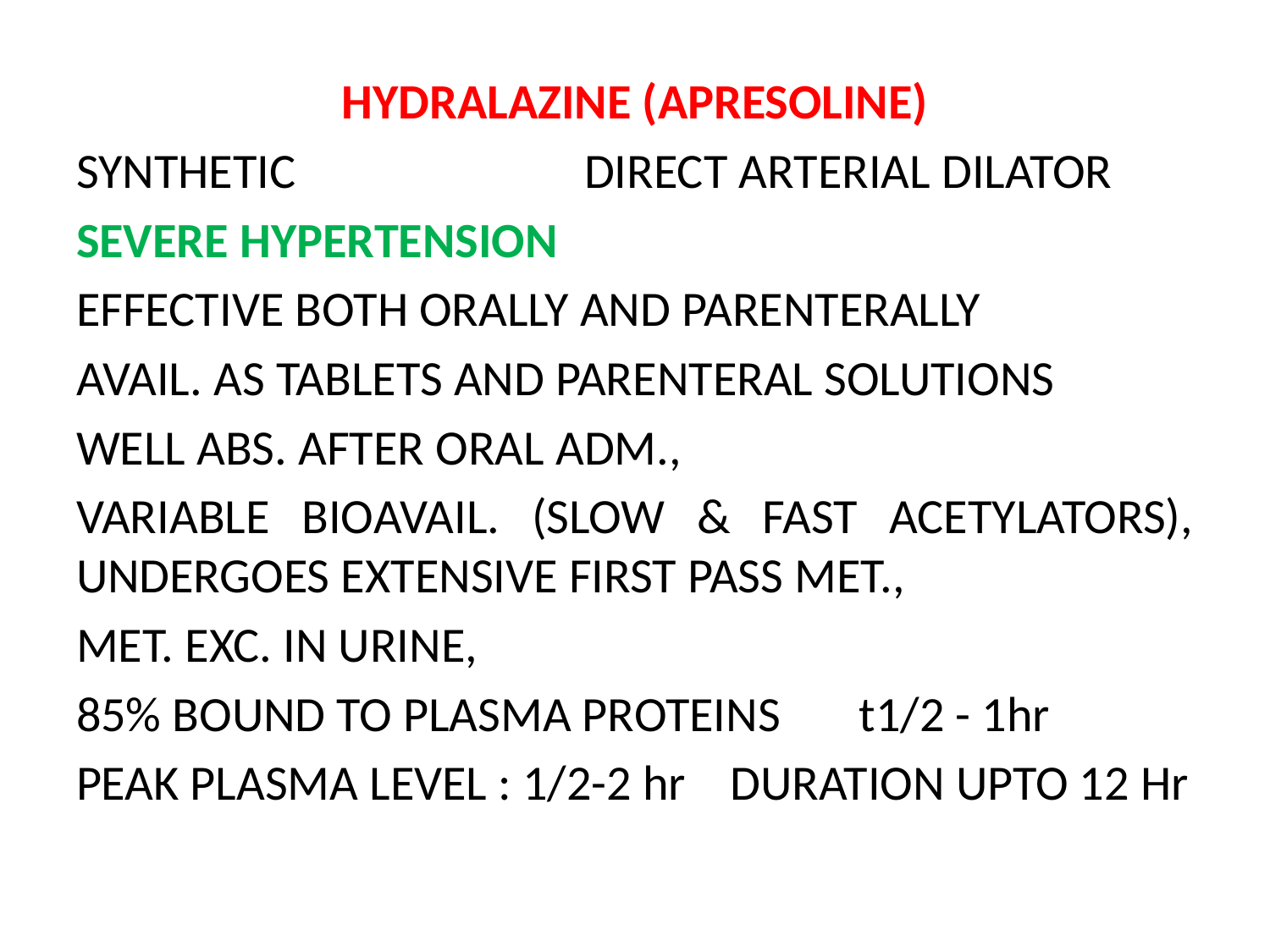

HYDRALAZINE (APRESOLINE)
SYNTHETIC  			DIRECT ARTERIAL DILATOR
SEVERE HYPERTENSION
EFFECTIVE BOTH ORALLY AND PARENTERALLY
AVAIL. AS TABLETS AND PARENTERAL SOLUTIONS
WELL ABS. AFTER ORAL ADM.,
VARIABLE BIOAVAIL. (SLOW & FAST ACETYLATORS), UNDERGOES EXTENSIVE FIRST PASS MET.,
MET. EXC. IN URINE,
85% BOUND TO PLASMA PROTEINS       t1/2 - 1hr
PEAK PLASMA LEVEL : 1/2-2 hr    DURATION UPTO 12 Hr